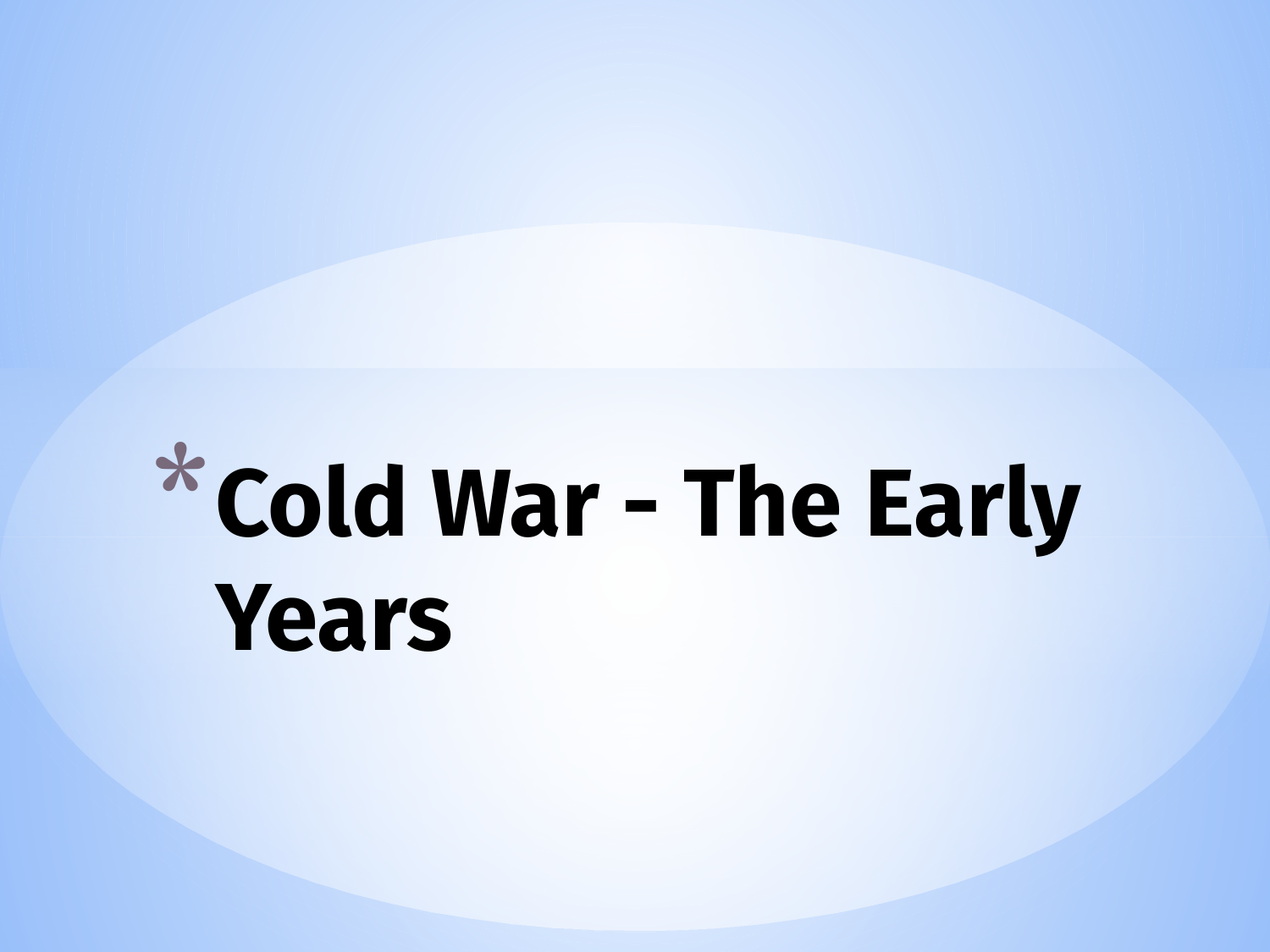

# Cold War - The Early Years